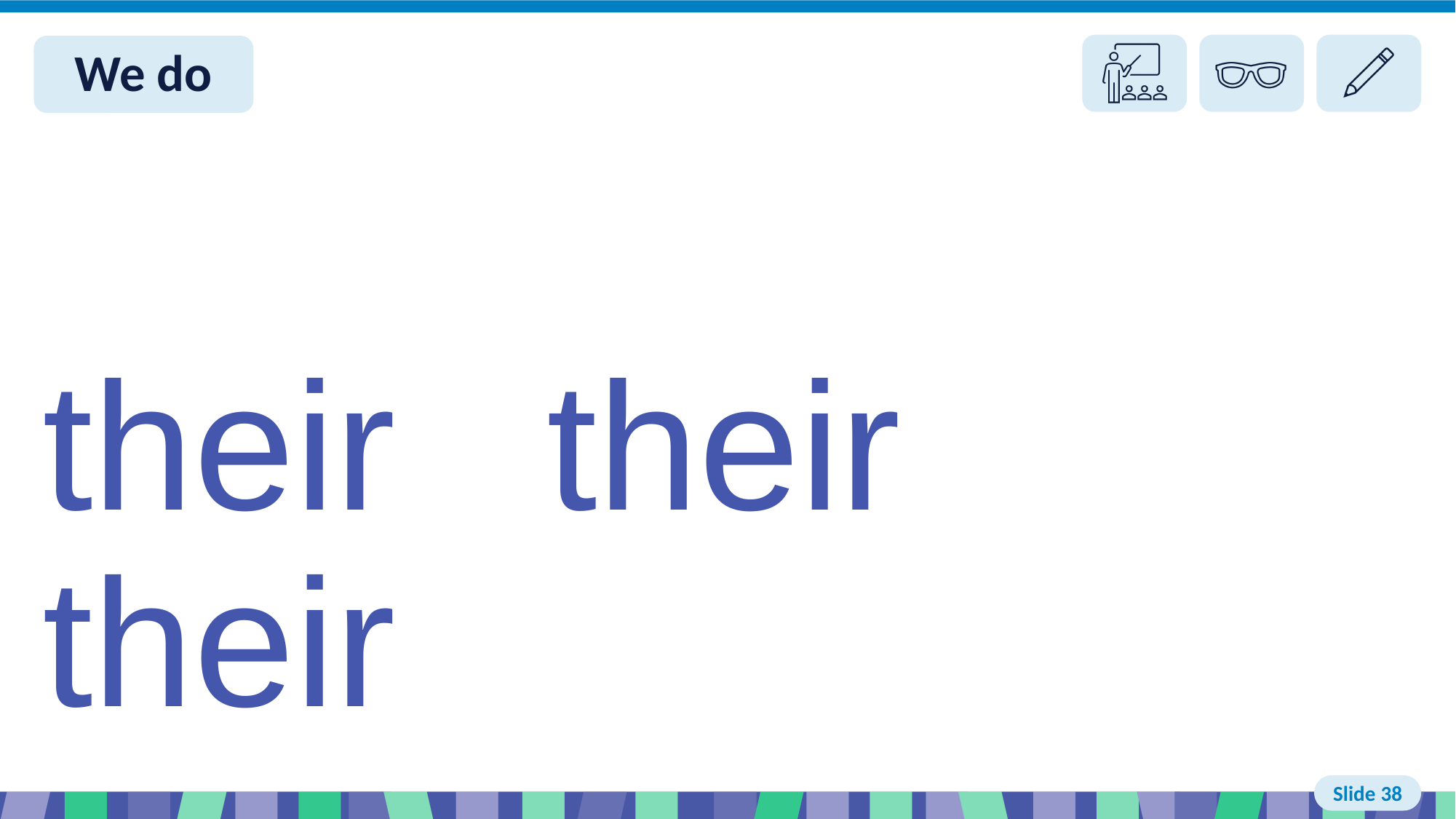

# Slide 38 We do
their   their   their